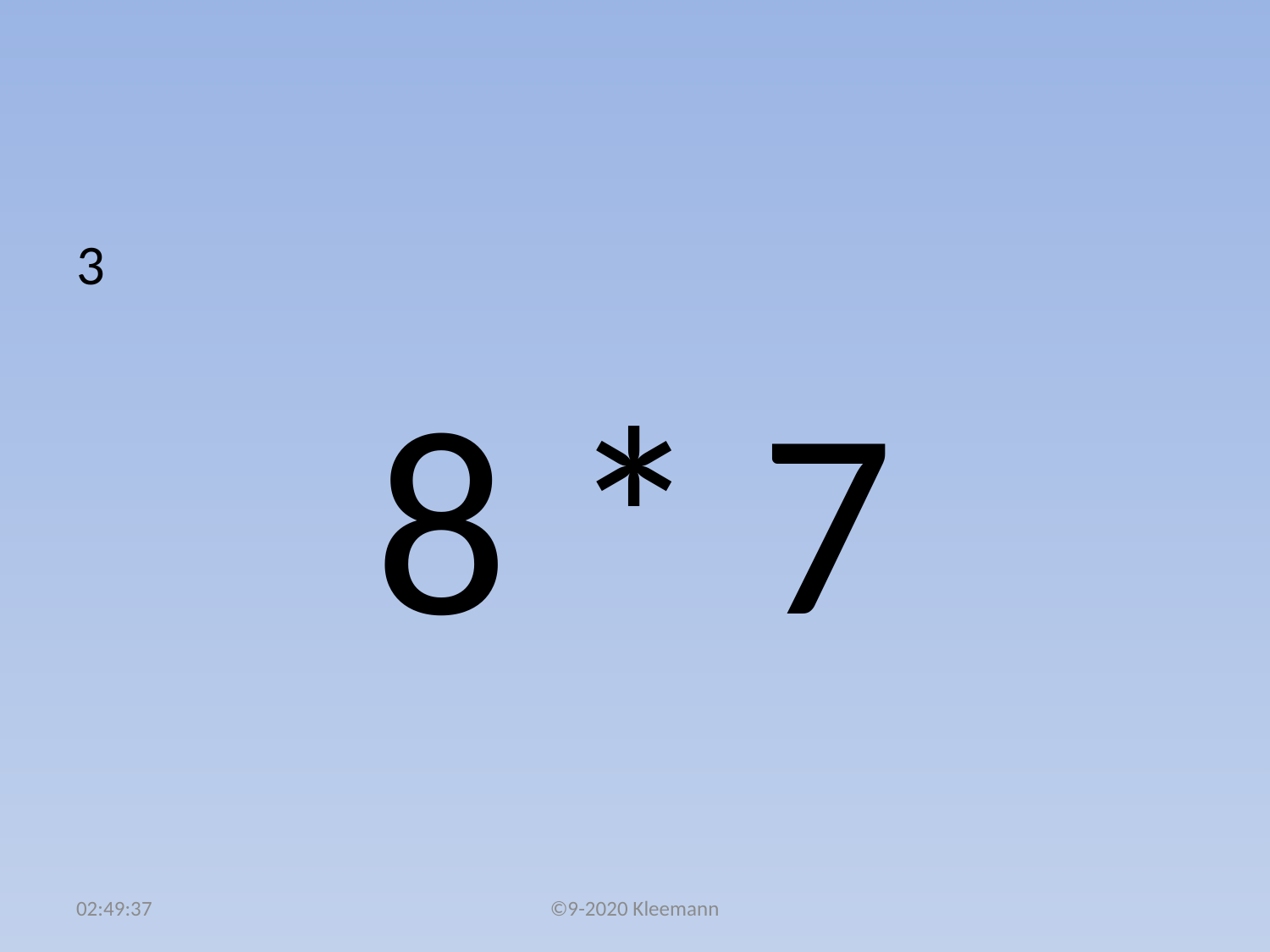

#
3
8 * 7
02:49:37
©9-2020 Kleemann